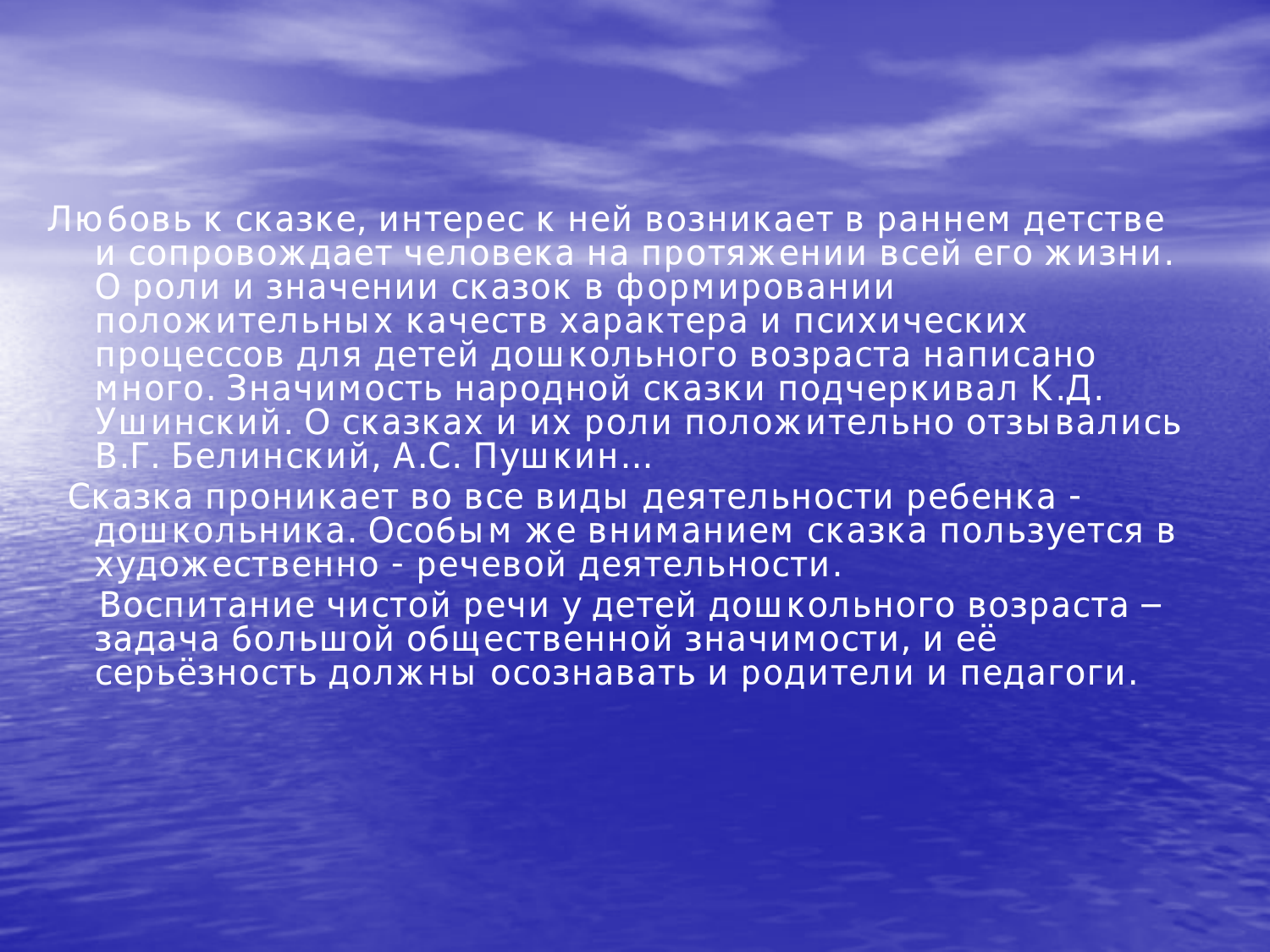

Любовь к сказке, интерес к ней возникает в раннем детстве и сопровождает человека на протяжении всей его жизни. О роли и значении сказок в формировании положительных качеств характера и психических процессов для детей дошкольного возраста написано много. Значимость народной сказки подчеркивал К.Д. Ушинский. О сказках и их роли положительно отзывались В.Г. Белинский, А.С. Пушкин...
  Сказка проникает во все виды деятельности ребенка - дошкольника. Особым же вниманием сказка пользуется в художественно - речевой деятельности.
     Воспитание чистой речи у детей дошкольного возраста – задача большой общественной значимости, и её серьёзность должны осознавать и родители и педагоги.